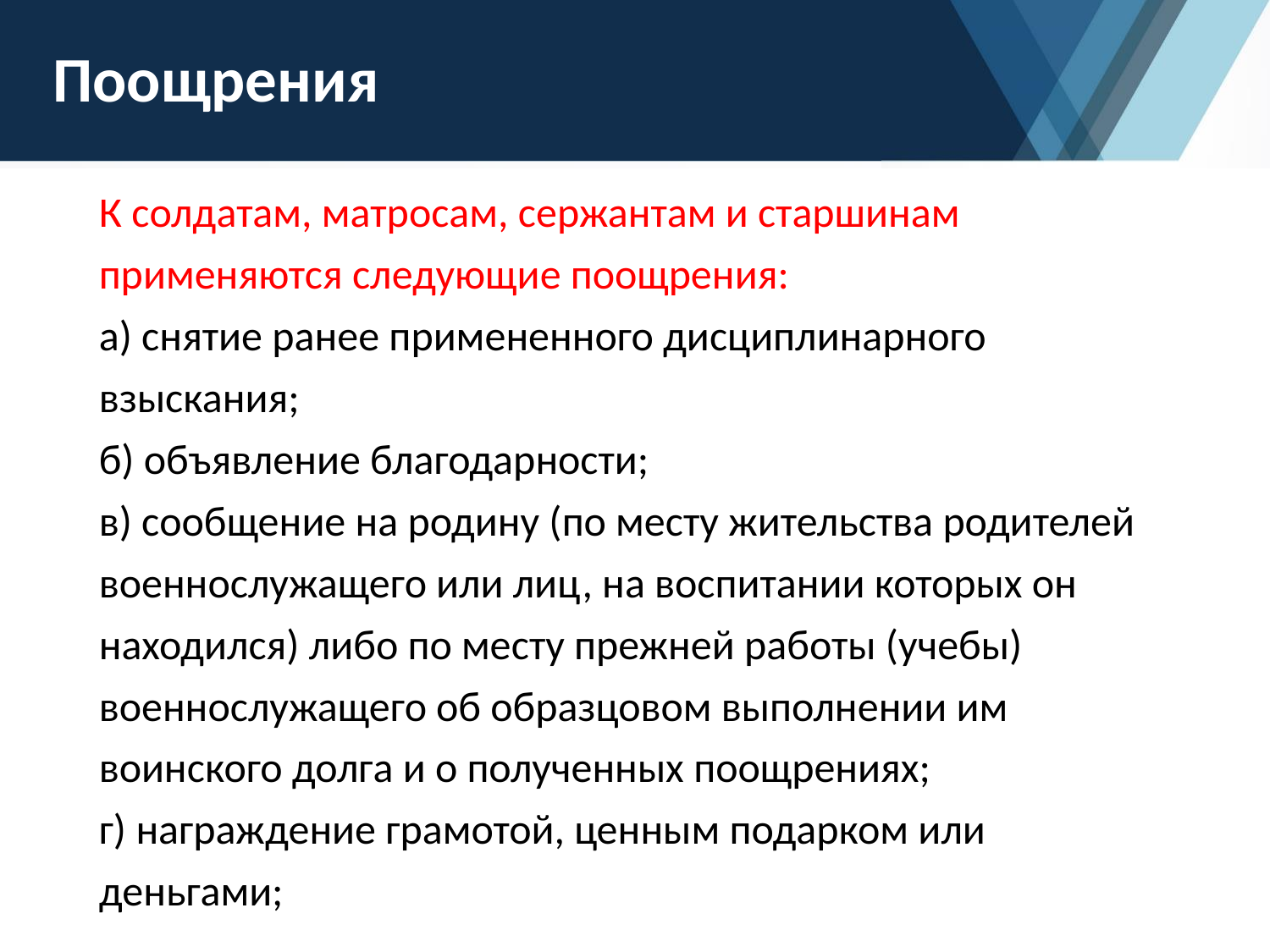

# Поощрения
К солдатам, матросам, сержантам и старшинам применяются следующие поощрения:
а) снятие ранее примененного дисциплинарного взыскания;
б) объявление благодарности;
в) сообщение на родину (по месту жительства родителей военнослужащего или лиц, на воспитании которых он находился) либо по месту прежней работы (учебы) военнослужащего об образцовом выполнении им воинского долга и о полученных поощрениях;
г) награждение грамотой, ценным подарком или деньгами;